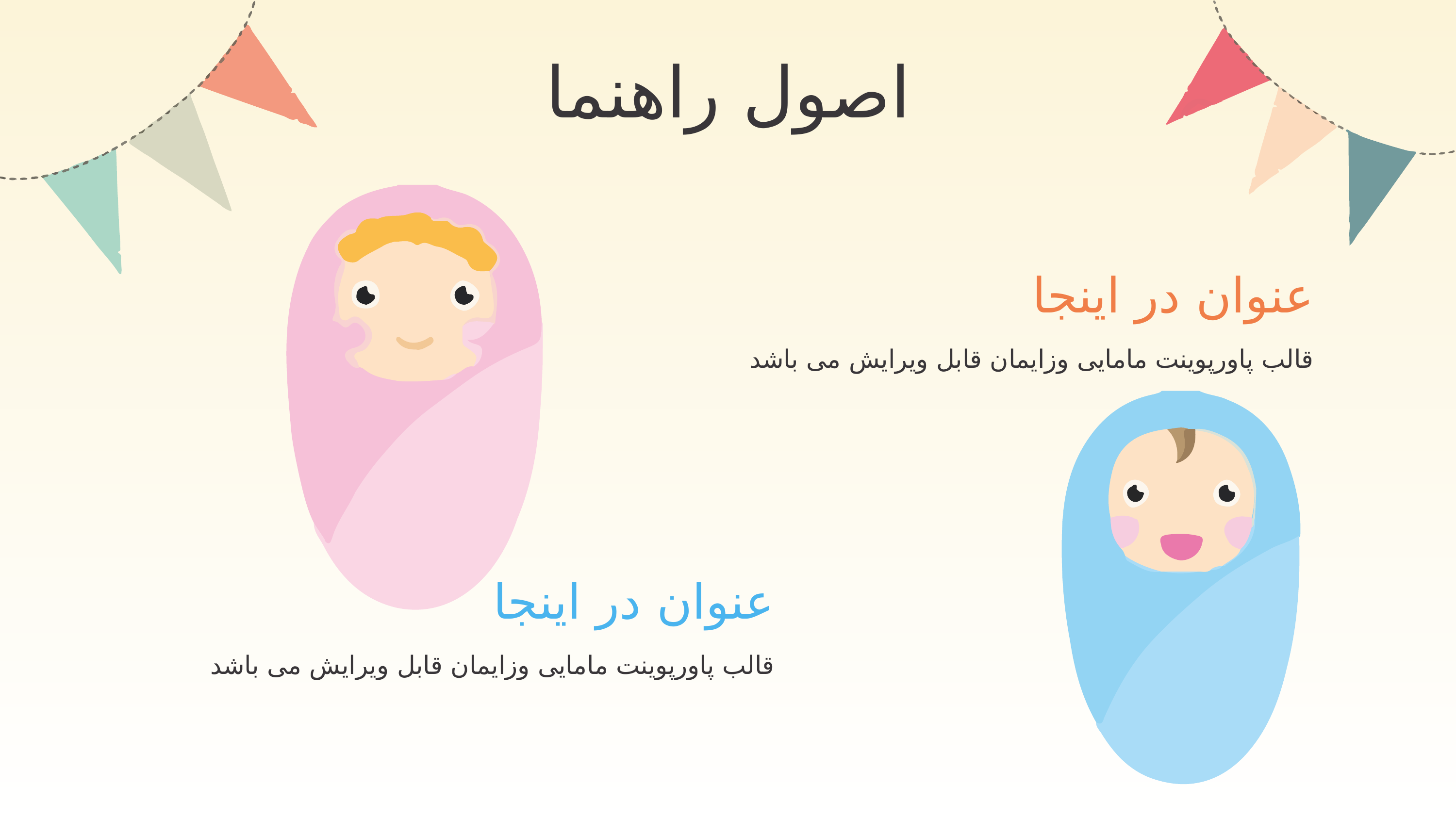

# اصول راهنما

عنوان در اینجا
قالب پاورپوینت مامایی وزایمان قابل ویرایش می باشد

عنوان در اینجا
قالب پاورپوینت مامایی وزایمان قابل ویرایش می باشد